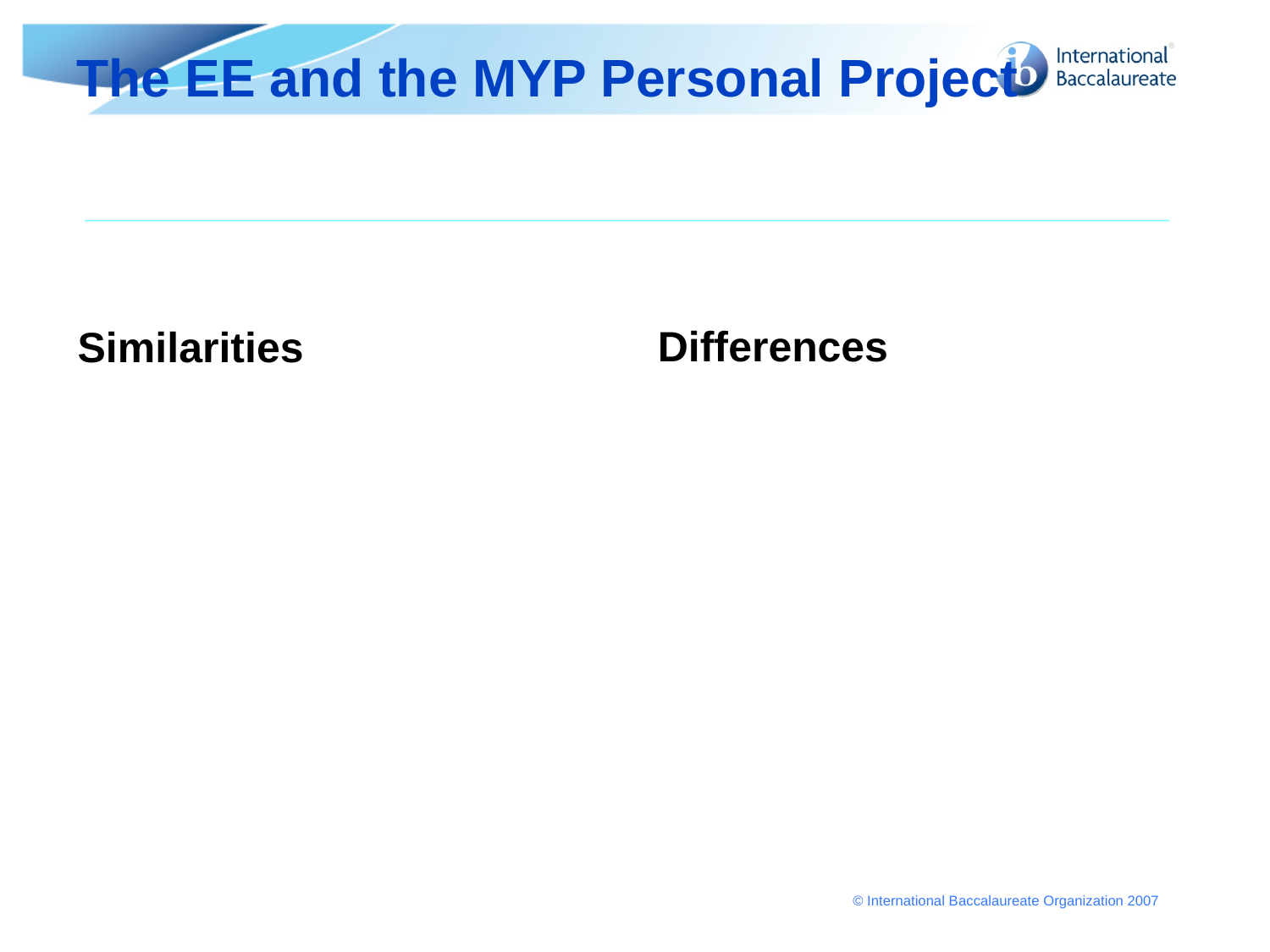

# The EE and the MYP Personal Project
Similarities
Differences